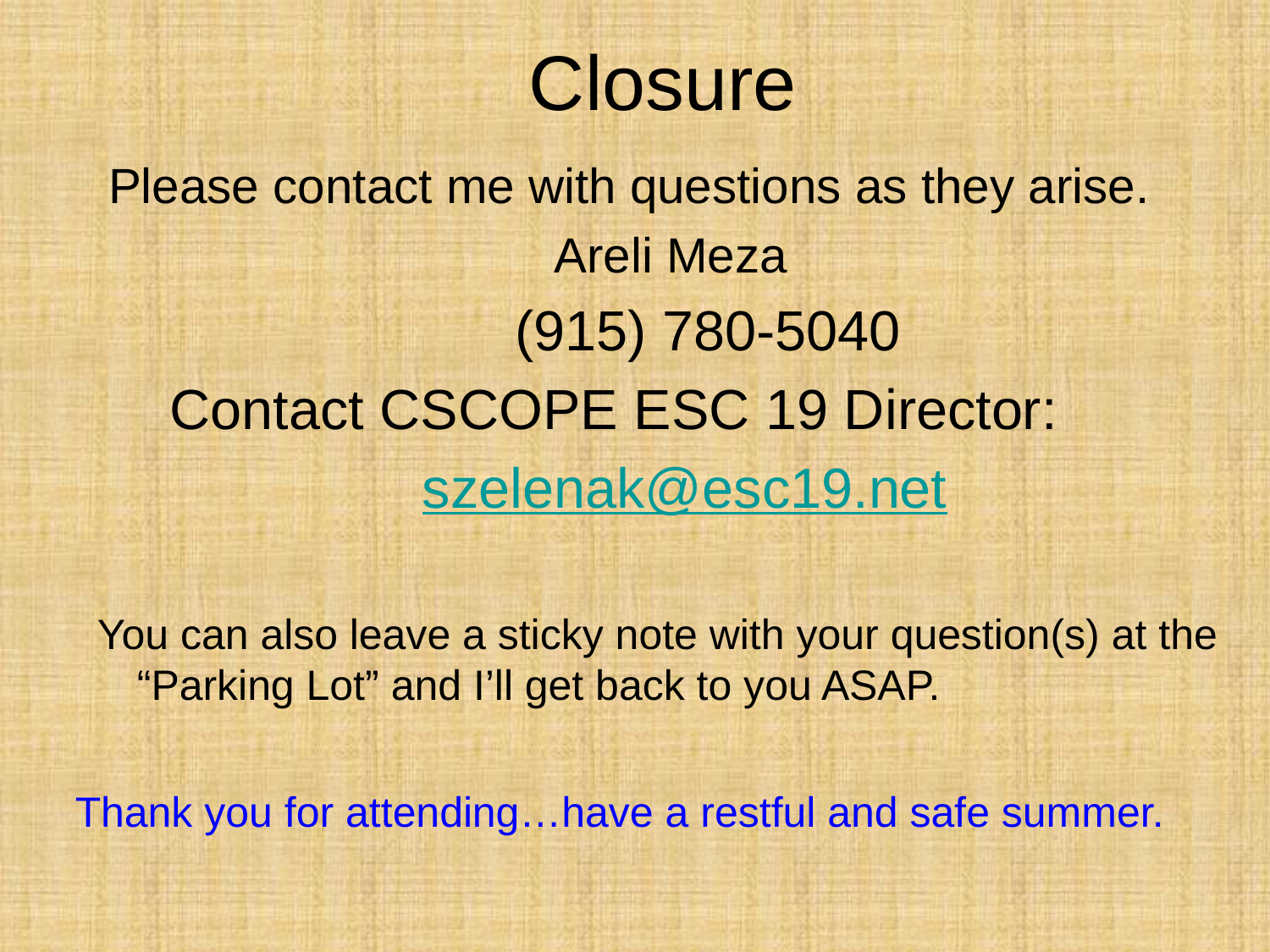

# Closure
Please contact me with questions as they arise.
      Areli Meza
          (915) 780-5040
Contact CSCOPE ESC 19 Director:
   szelenak@esc19.net

You can also leave a sticky note with your question(s) at the “Parking Lot” and I’ll get back to you ASAP.

   Thank you for attending…have a restful and safe summer.